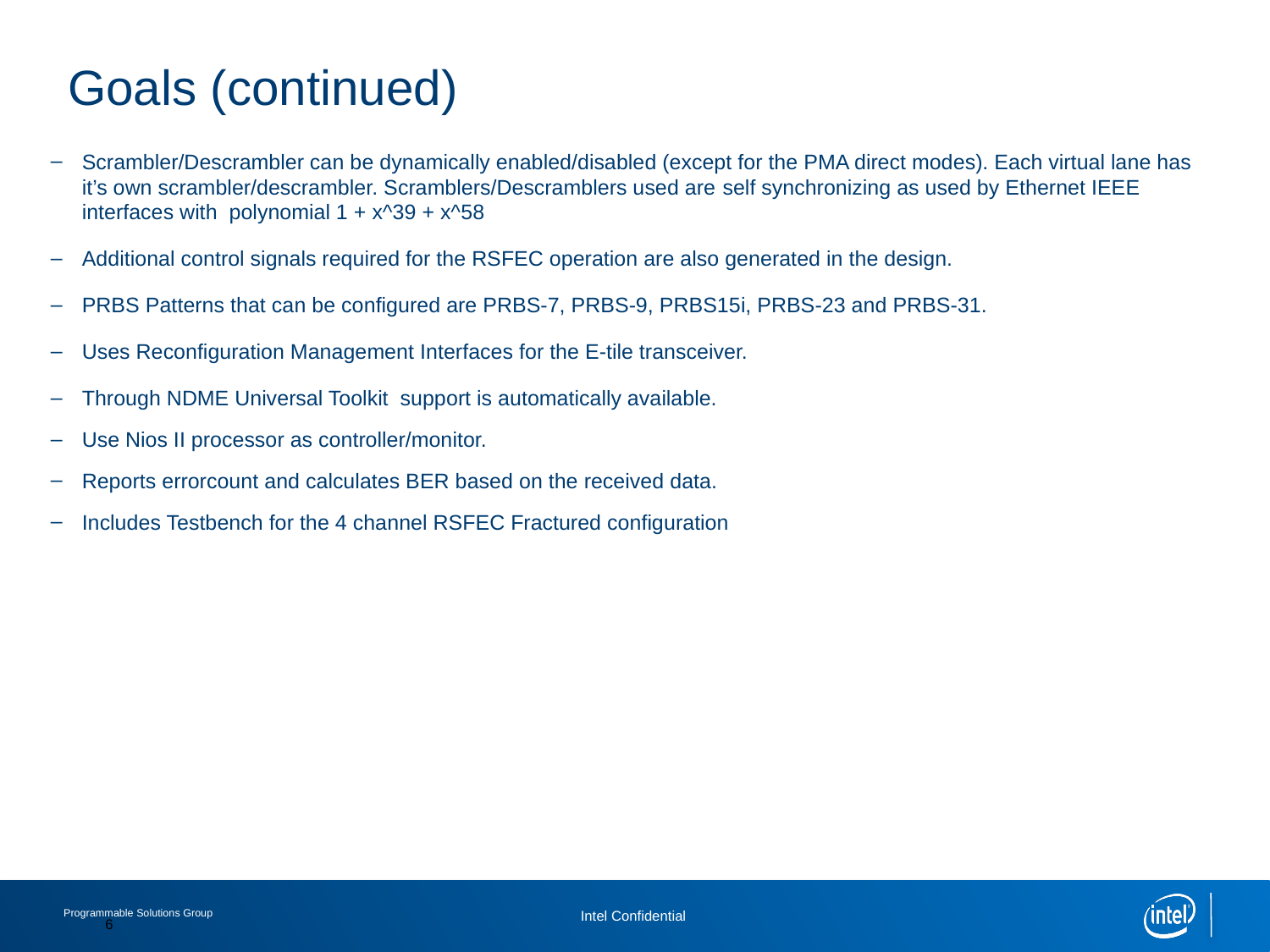

# Goals (continued)
Scrambler/Descrambler can be dynamically enabled/disabled (except for the PMA direct modes). Each virtual lane has it’s own scrambler/descrambler. Scramblers/Descramblers used are self synchronizing as used by Ethernet IEEE interfaces with  polynomial 1 + x^39 + x^58
Additional control signals required for the RSFEC operation are also generated in the design.
PRBS Patterns that can be configured are PRBS-7, PRBS-9, PRBS15i, PRBS-23 and PRBS-31.
Uses Reconfiguration Management Interfaces for the E-tile transceiver.
Through NDME Universal Toolkit  support is automatically available.
Use Nios II processor as controller/monitor.
Reports errorcount and calculates BER based on the received data.
Includes Testbench for the 4 channel RSFEC Fractured configuration
6